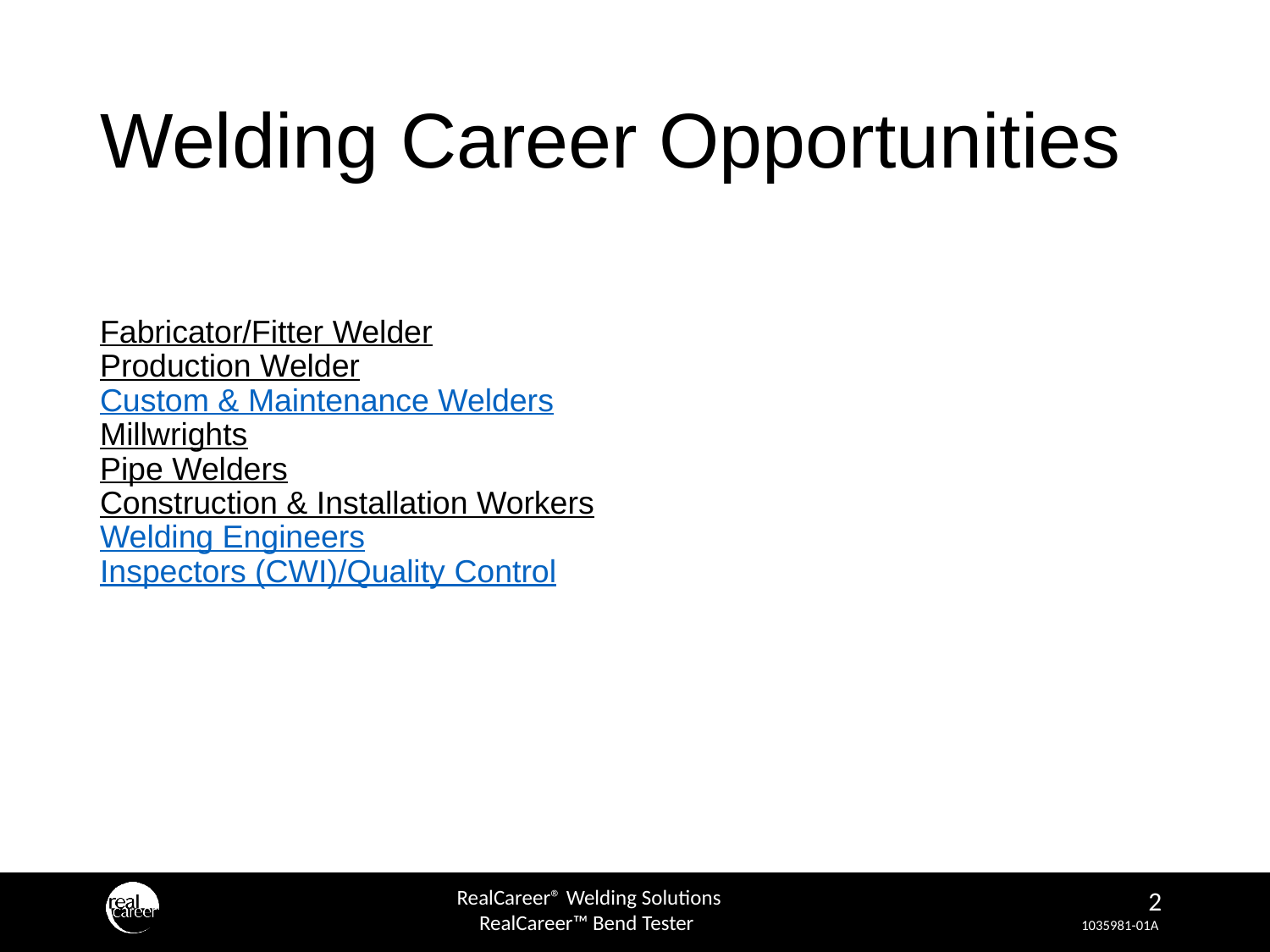

# Welding Career Opportunities

Fabricator/Fitter Welder
Production Welder
Custom & Maintenance Welders
Millwrights
Pipe Welders
Construction & Installation Workers
Welding Engineers
Inspectors (CWI)/Quality Control